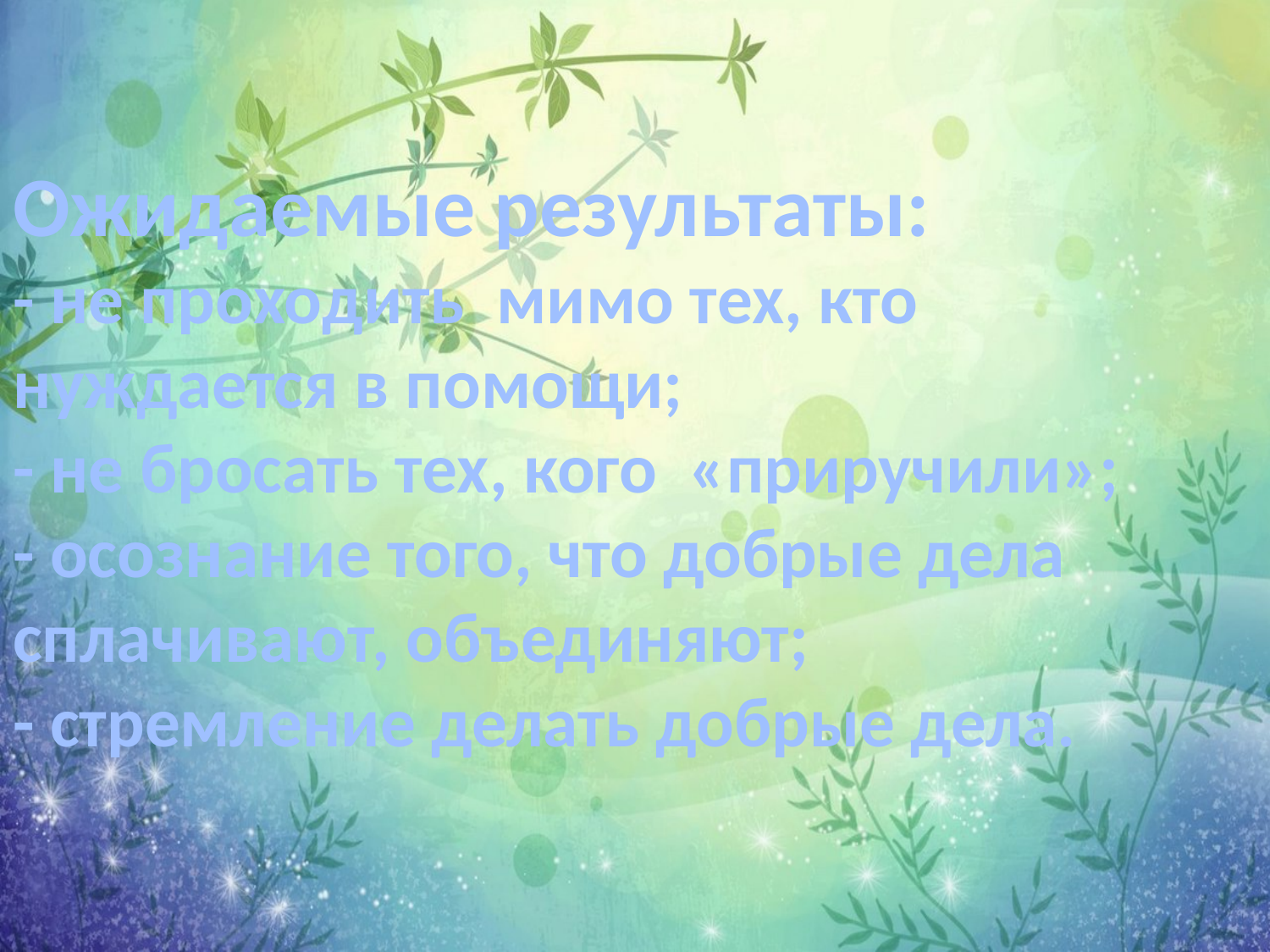

# Ожидаемые результаты: - не проходить  мимо тех, кто нуждается в помощи; - не бросать тех, кого  «приручили»; - осознание того, что добрые дела сплачивают, объединяют; - стремление делать добрые дела.